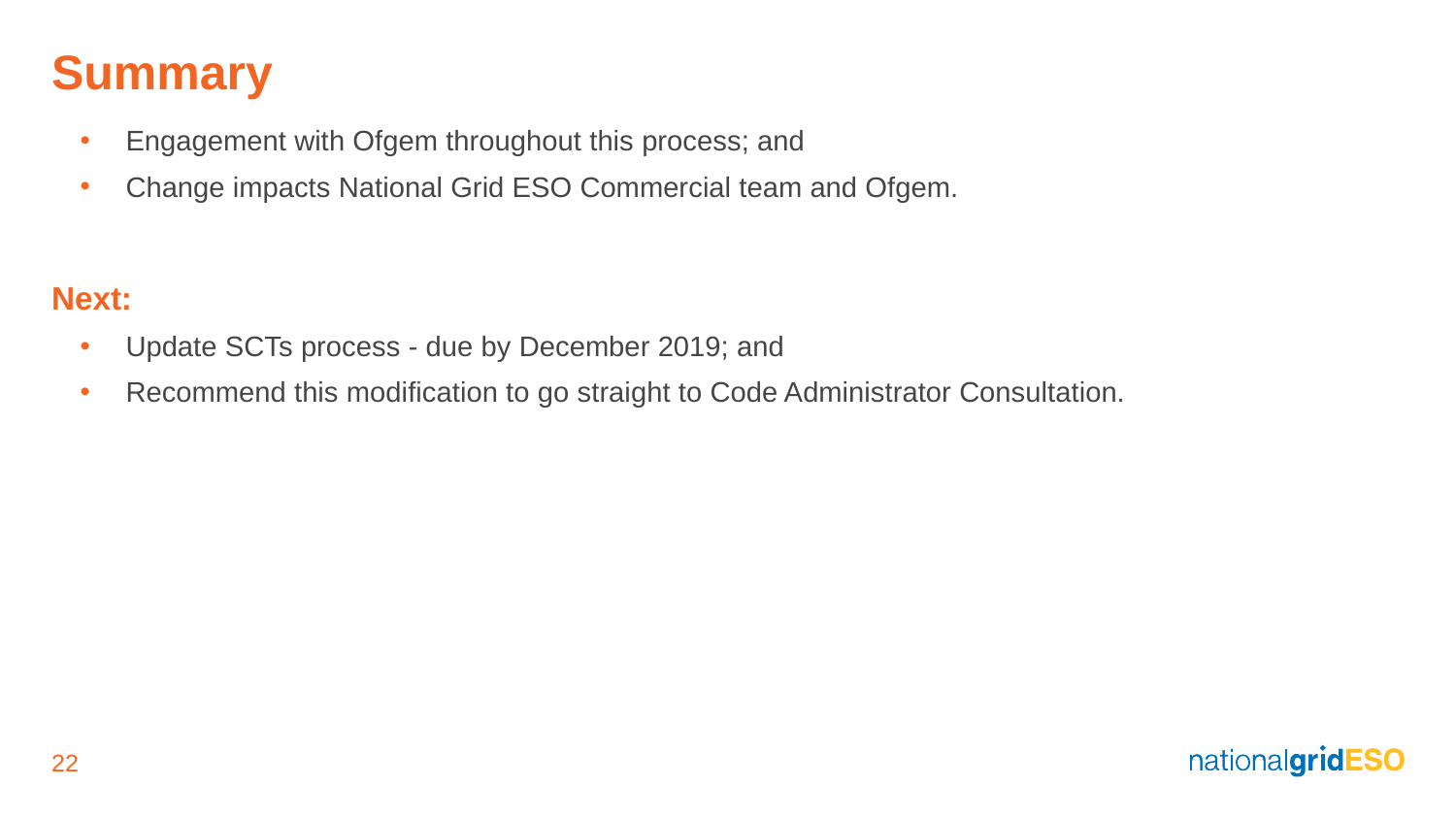

# Summary
Engagement with Ofgem throughout this process; and
Change impacts National Grid ESO Commercial team and Ofgem.

Next:
Update SCTs process - due by December 2019; and
Recommend this modification to go straight to Code Administrator Consultation.